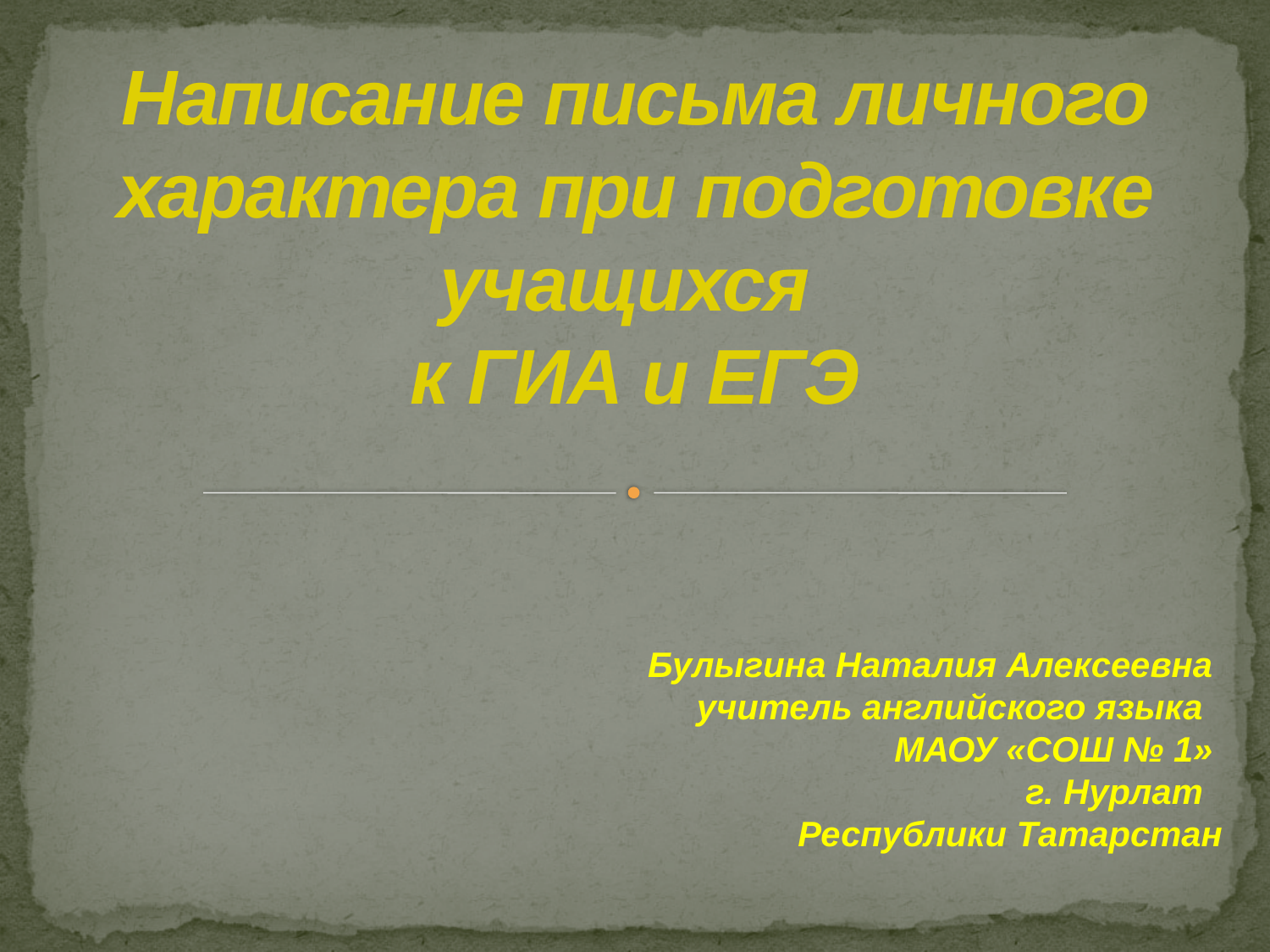

# Написание письма личного характера при подготовке учащихся к ГИА и ЕГЭ
Булыгина Наталия Алексеевна
учитель английского языка
МАОУ «СОШ № 1»
г. Нурлат
Республики Татарстан